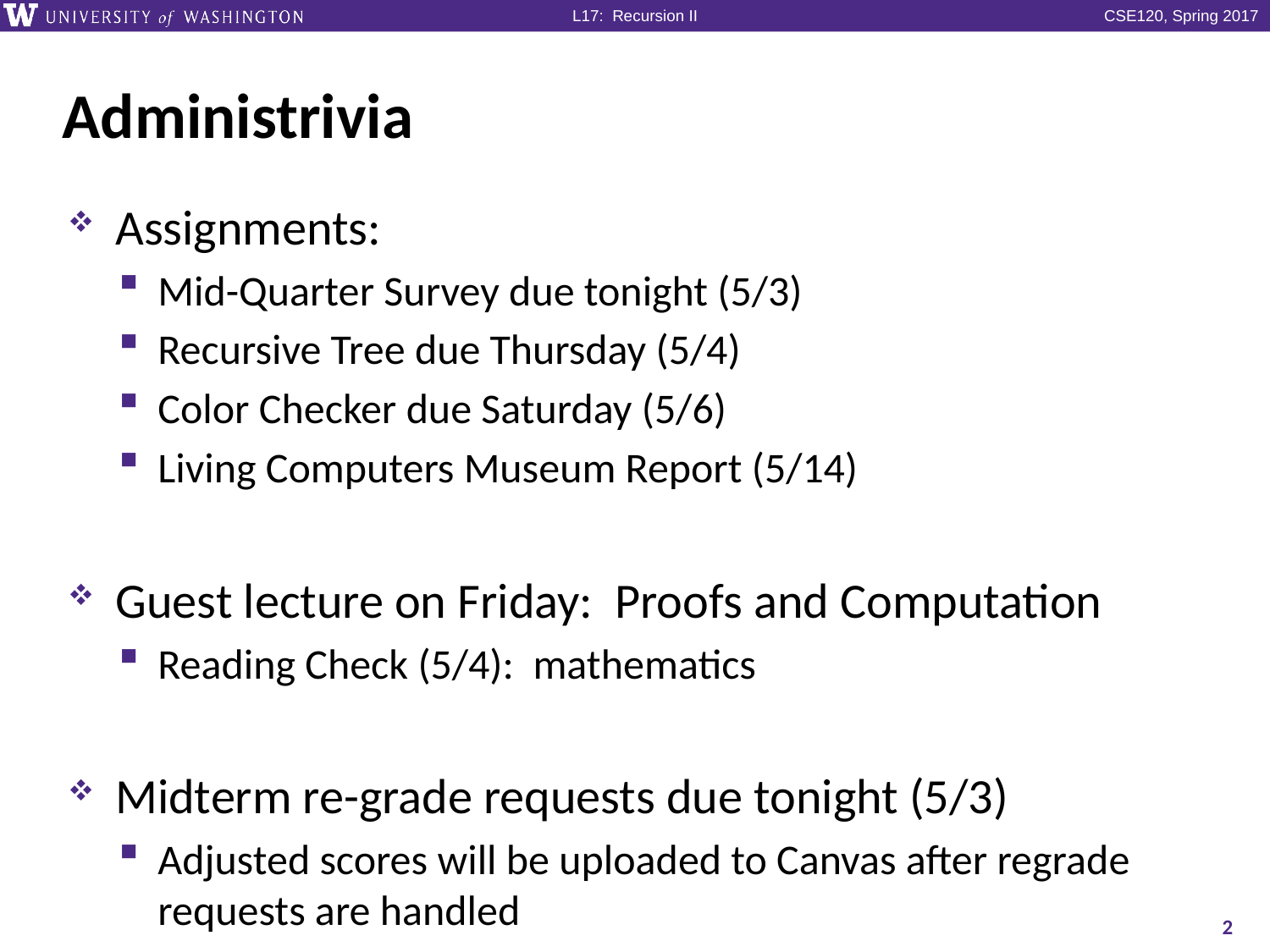

# Administrivia
Assignments:
Mid-Quarter Survey due tonight (5/3)
Recursive Tree due Thursday (5/4)
Color Checker due Saturday (5/6)
Living Computers Museum Report (5/14)

Guest lecture on Friday:  Proofs and Computation
Reading Check (5/4):  mathematics

Midterm re-grade requests due tonight (5/3)
Adjusted scores will be uploaded to Canvas after regrade requests are handled
2